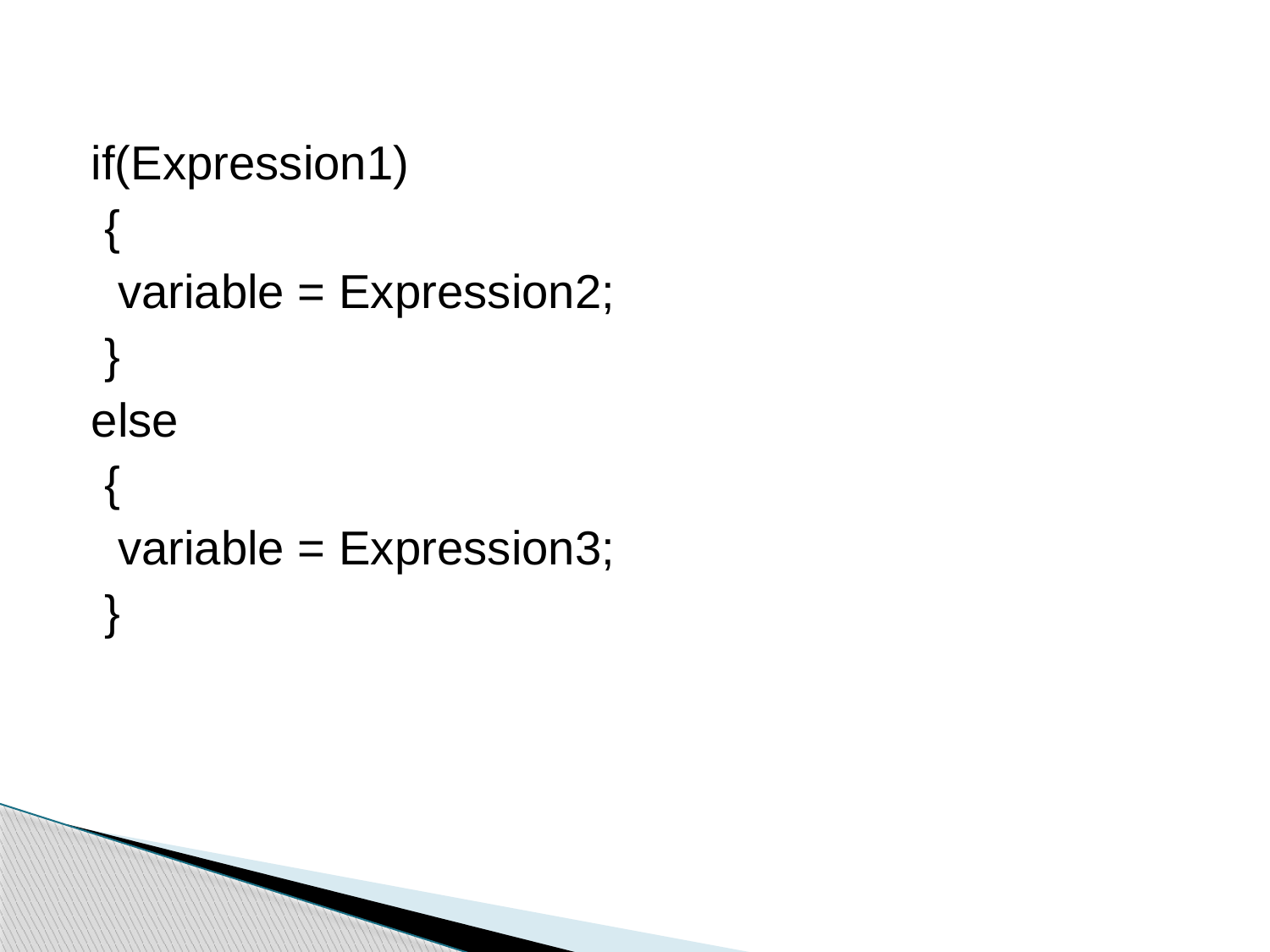

if(Expression1)
 {
  variable = Expression2;
 }
else
 {
  variable = Expression3;
 }